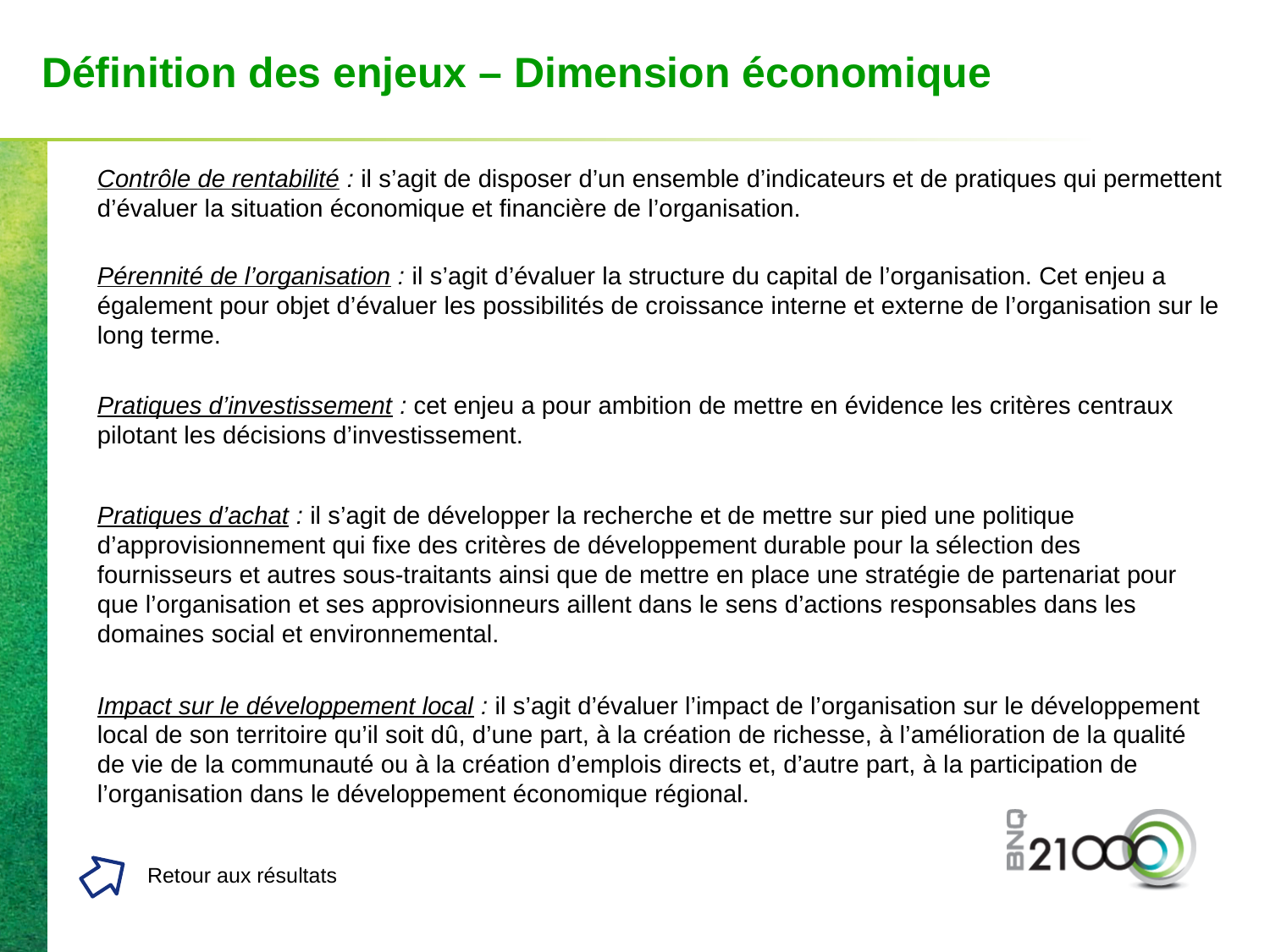

# Définition des enjeux – Dimension économique
Contrôle de rentabilité : il s’agit de disposer d’un ensemble d’indicateurs et de pratiques qui permettent d’évaluer la situation économique et financière de l’organisation.
Pérennité de l’organisation : il s’agit d’évaluer la structure du capital de l’organisation. Cet enjeu a également pour objet d’évaluer les possibilités de croissance interne et externe de l’organisation sur le long terme.
Pratiques d’investissement : cet enjeu a pour ambition de mettre en évidence les critères centraux pilotant les décisions d’investissement.
Pratiques d’achat : il s’agit de développer la recherche et de mettre sur pied une politique d’approvisionnement qui fixe des critères de développement durable pour la sélection des fournisseurs et autres sous-traitants ainsi que de mettre en place une stratégie de partenariat pour que l’organisation et ses approvisionneurs aillent dans le sens d’actions responsables dans les domaines social et environnemental.
Impact sur le développement local : il s’agit d’évaluer l’impact de l’organisation sur le développement local de son territoire qu’il soit dû, d’une part, à la création de richesse, à l’amélioration de la qualité de vie de la communauté ou à la création d’emplois directs et, d’autre part, à la participation de l’organisation dans le développement économique régional.

Retour aux résultats